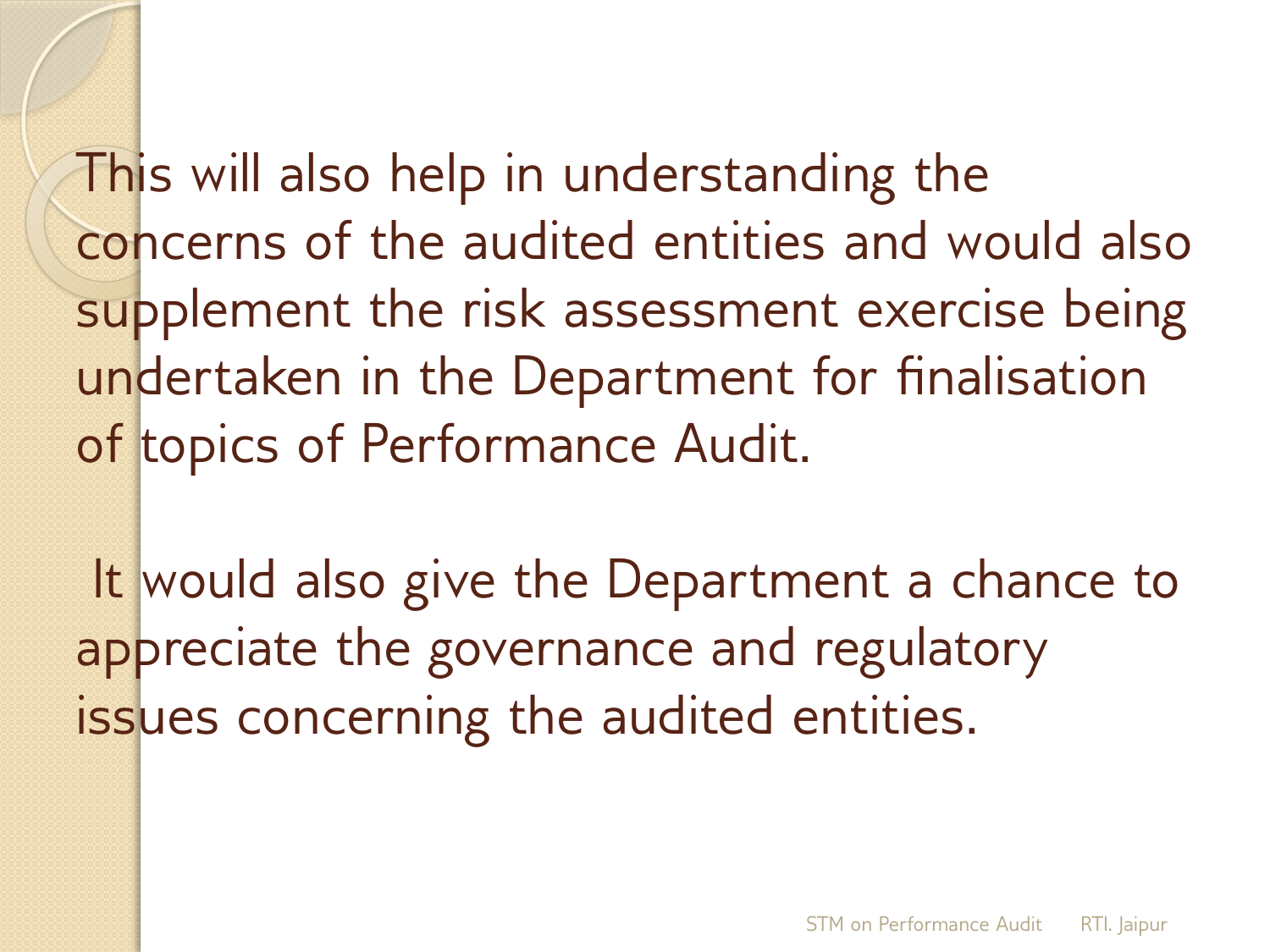

# This will also help in understanding the concerns of the audited entities and would also supplement the risk assessment exercise being undertaken in the Department for finalisation of topics of Performance Audit. It would also give the Department a chance to appreciate the governance and regulatory issues concerning the audited entities.
STM on Performance Audit      RTI. Jaipur